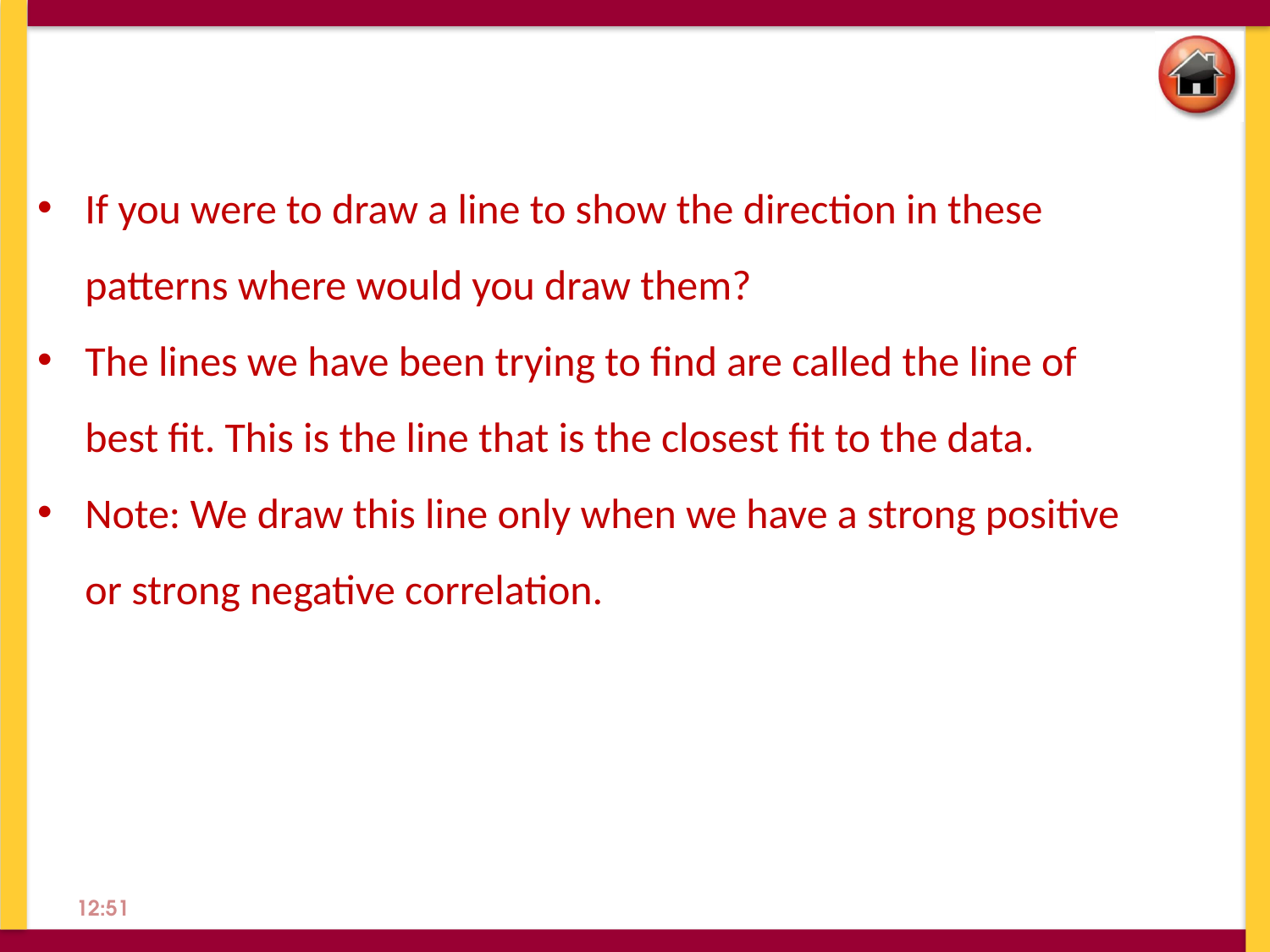

If you were to draw a line to show the direction in these patterns where would you draw them?
The lines we have been trying to find are called the line of best fit. This is the line that is the closest fit to the data.
Note: We draw this line only when we have a strong positive or strong negative correlation.
12:51